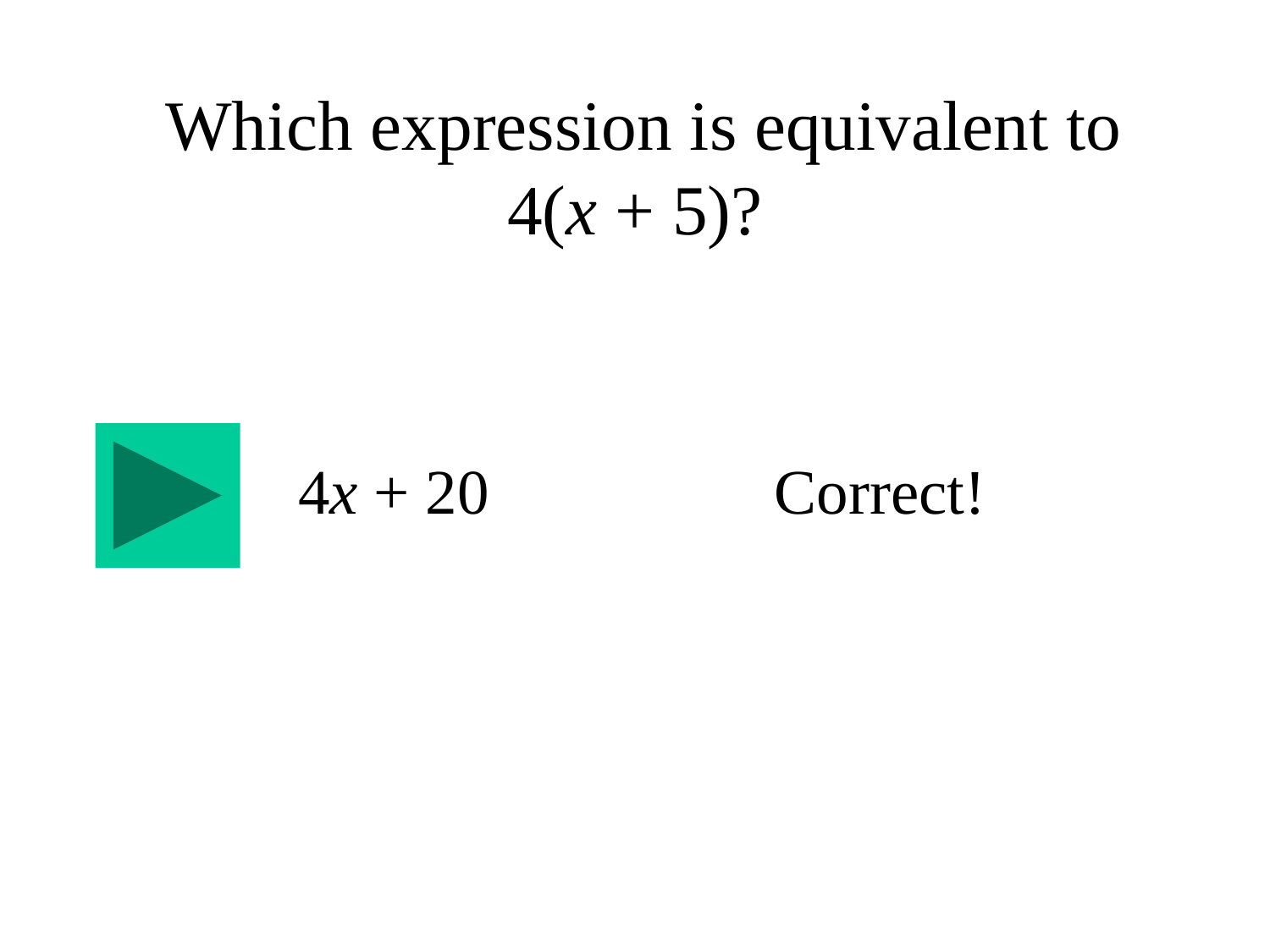

Which expression is equivalent to 4(x + 5)?

4x + 20
Correct!